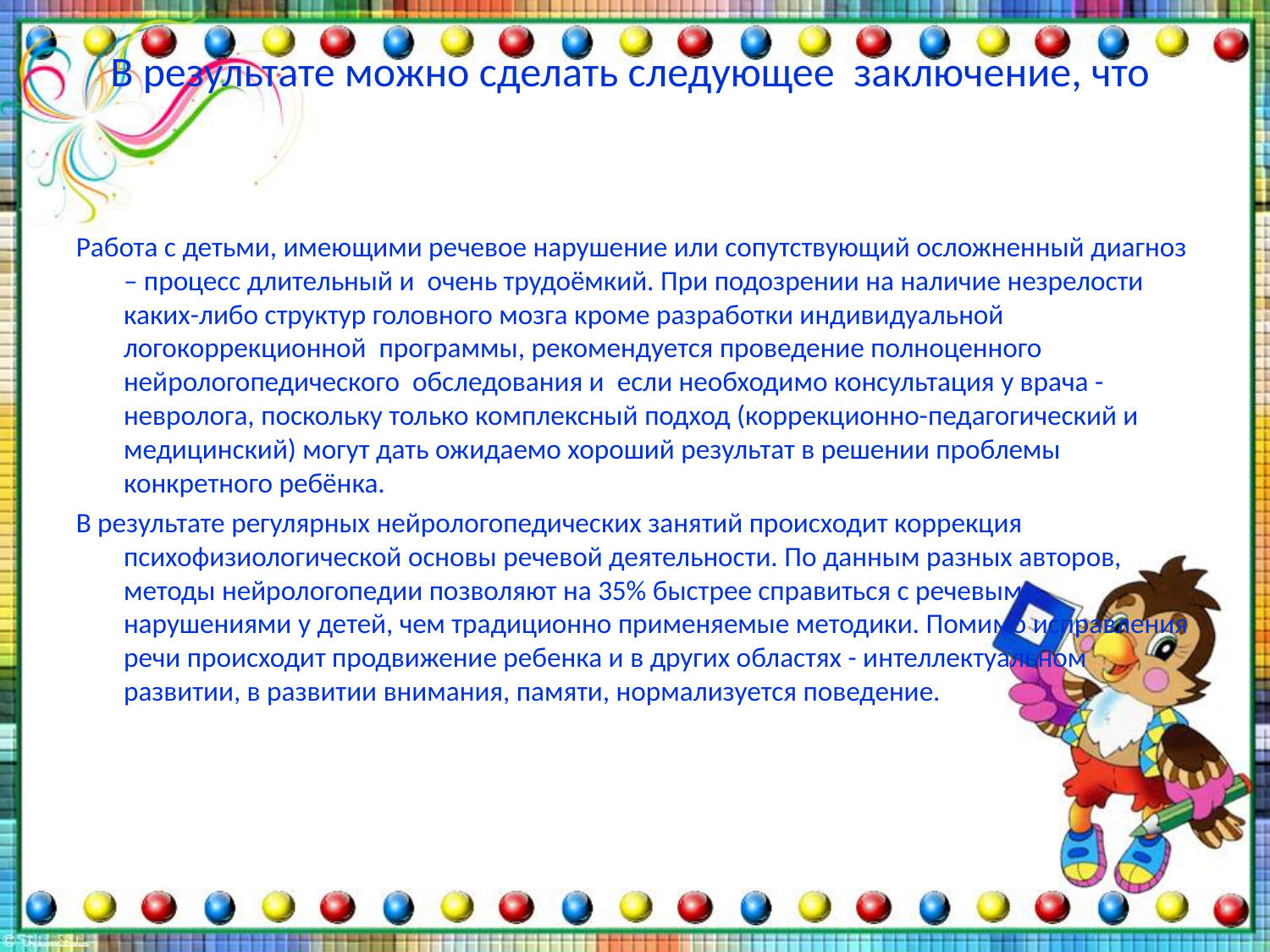

# В результате можно сделать следующее  заключение, что
Работа с детьми, имеющими речевое нарушение или сопутствующий осложненный диагноз – процесс длительный и  очень трудоёмкий. При подозрении на наличие незрелости каких-либо структур головного мозга кроме разработки индивидуальной логокоррекционной  программы, рекомендуется проведение полноценного нейрологопедического  обследования и  если необходимо консультация у врача - невролога, поскольку только комплексный подход (коррекционно-педагогический и медицинский) могут дать ожидаемо хороший результат в решении проблемы конкретного ребёнка.
В результате регулярных нейрологопедических занятий происходит коррекция психофизиологической основы речевой деятельности. По данным разных авторов, методы нейрологопедии позволяют на 35% быстрее справиться с речевыми нарушениями у детей, чем традиционно применяемые методики. Помимо исправления речи происходит продвижение ребенка и в других областях - интеллектуальном развитии, в развитии внимания, памяти, нормализуется поведение.